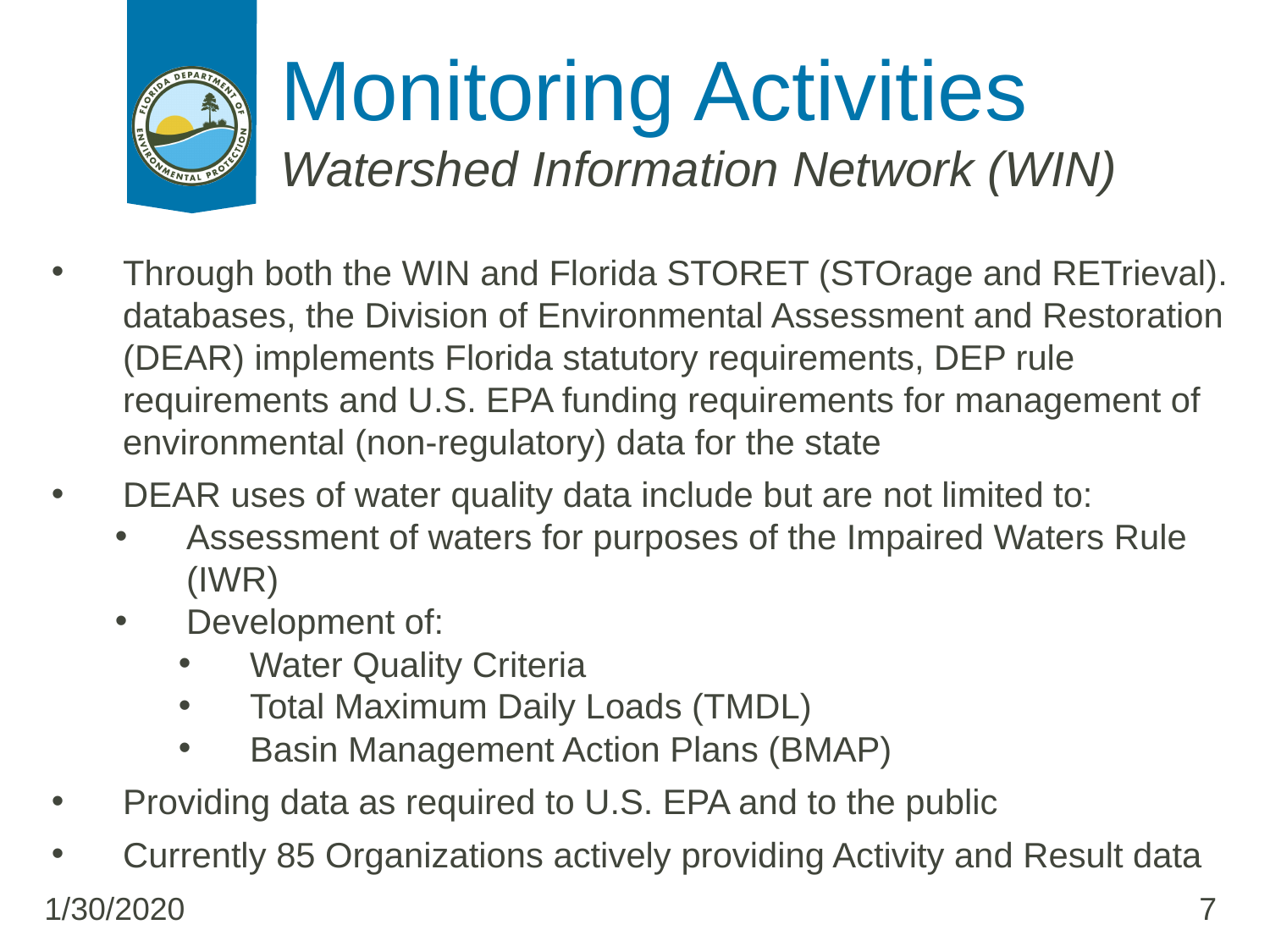

# Monitoring Activities
Watershed Information Network (WIN)
Through both the WIN and Florida STORET (STOrage and RETrieval). databases, the Division of Environmental Assessment and Restoration (DEAR) implements Florida statutory requirements, DEP rule requirements and U.S. EPA funding requirements for management of environmental (non-regulatory) data for the state
DEAR uses of water quality data include but are not limited to:
Assessment of waters for purposes of the Impaired Waters Rule (IWR)
Development of:
Water Quality Criteria
Total Maximum Daily Loads (TMDL)
Basin Management Action Plans (BMAP)
Providing data as required to U.S. EPA and to the public
Currently 85 Organizations actively providing Activity and Result data

1/30/2020